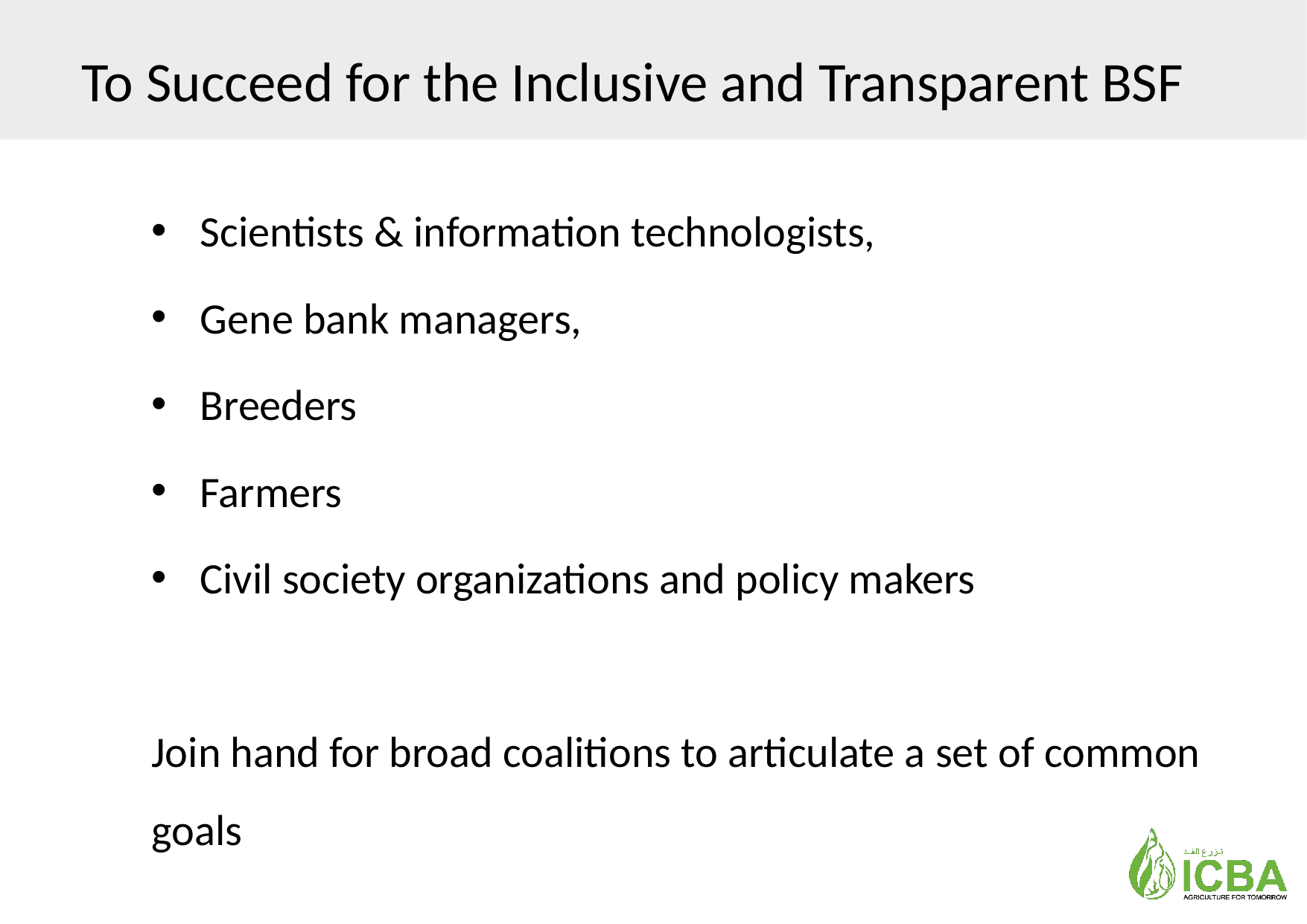

# To Succeed for the Inclusive and Transparent BSF
Scientists & information technologists,
Gene bank managers,
Breeders
Farmers
Civil society organizations and policy makers

Join hand for broad coalitions to articulate a set of common goals